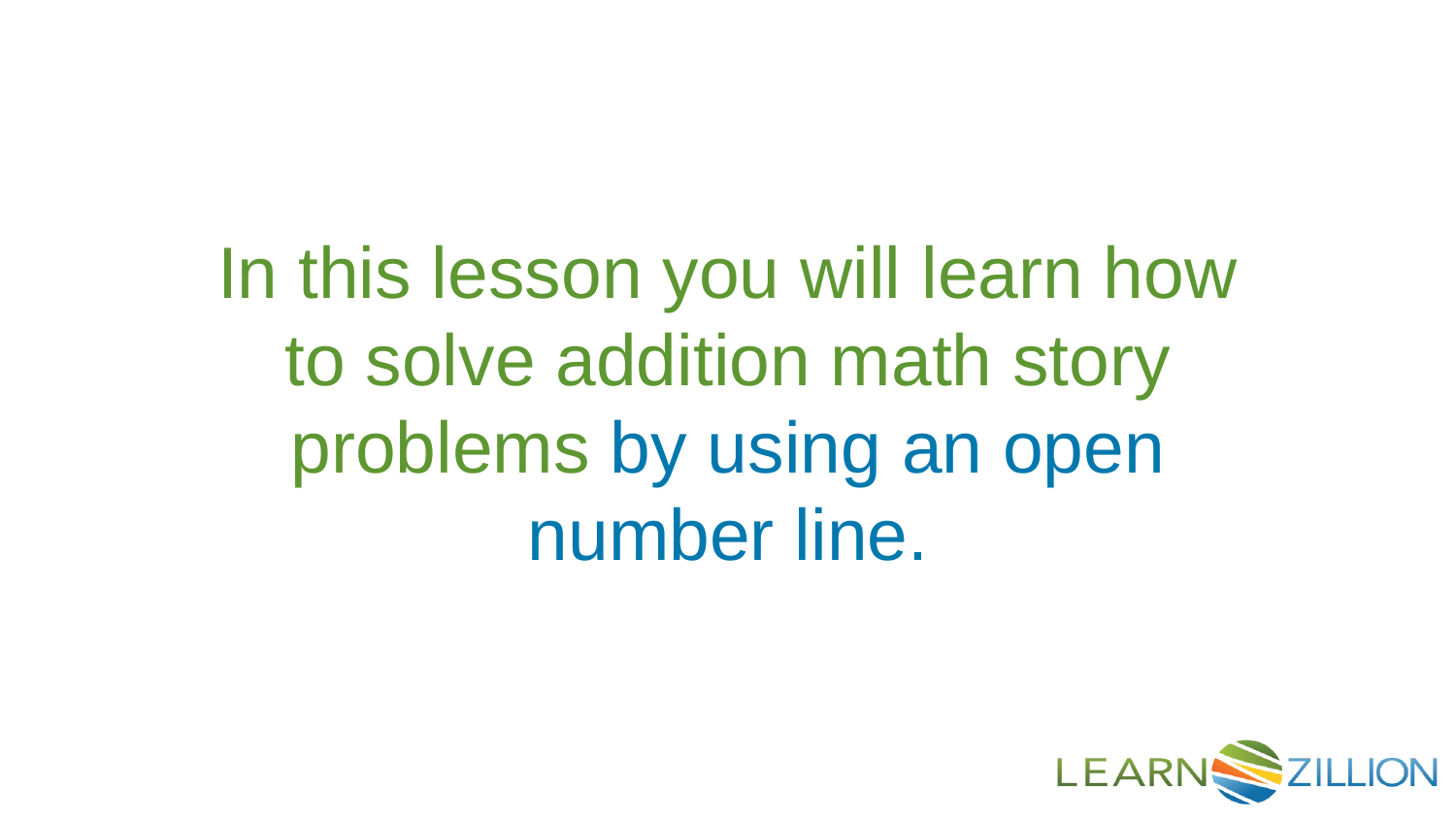

In this lesson you will learn how to solve addition math story problems by using an open number line.